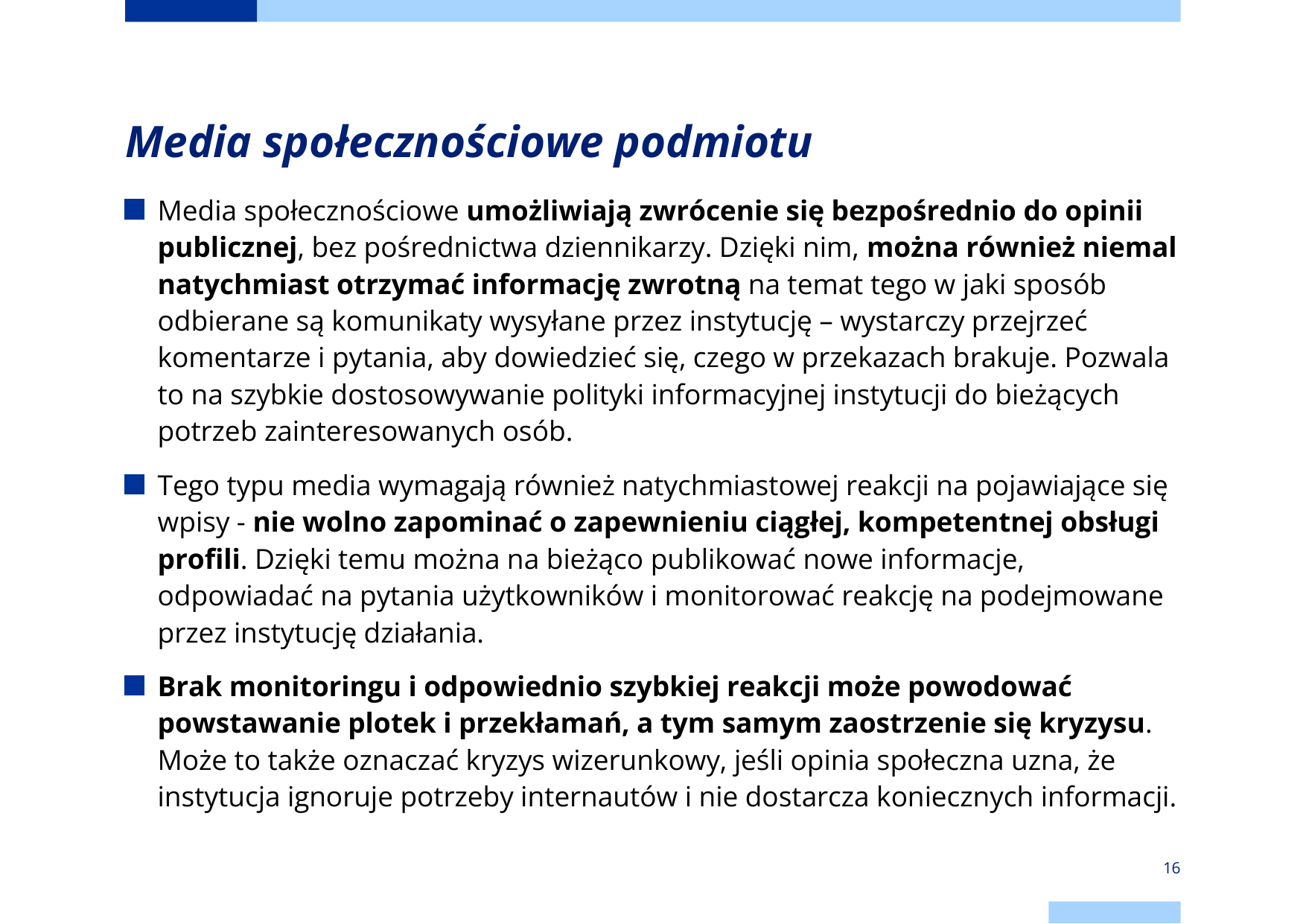

# Media społecznościowe podmiotu
Media społecznościowe umożliwiają zwrócenie się bezpośrednio do opinii publicznej, bez pośrednictwa dziennikarzy. Dzięki nim, można również niemal natychmiast otrzymać informację zwrotną na temat tego w jaki sposób odbierane są komunikaty wysyłane przez instytucję – wystarczy przejrzeć komentarze i pytania, aby dowiedzieć się, czego w przekazach brakuje. Pozwala to na szybkie dostosowywanie polityki informacyjnej instytucji do bieżących potrzeb zainteresowanych osób.
Tego typu media wymagają również natychmiastowej reakcji na pojawiające się wpisy - nie wolno zapominać o zapewnieniu ciągłej, kompetentnej obsługi profili. Dzięki temu można na bieżąco publikować nowe informacje, odpowiadać na pytania użytkowników i monitorować reakcję na podejmowane przez instytucję działania.
Brak monitoringu i odpowiednio szybkiej reakcji może powodować powstawanie plotek i przekłamań, a tym samym zaostrzenie się kryzysu. Może to także oznaczać kryzys wizerunkowy, jeśli opinia społeczna uzna, że instytucja ignoruje potrzeby internautów i nie dostarcza koniecznych informacji.

16